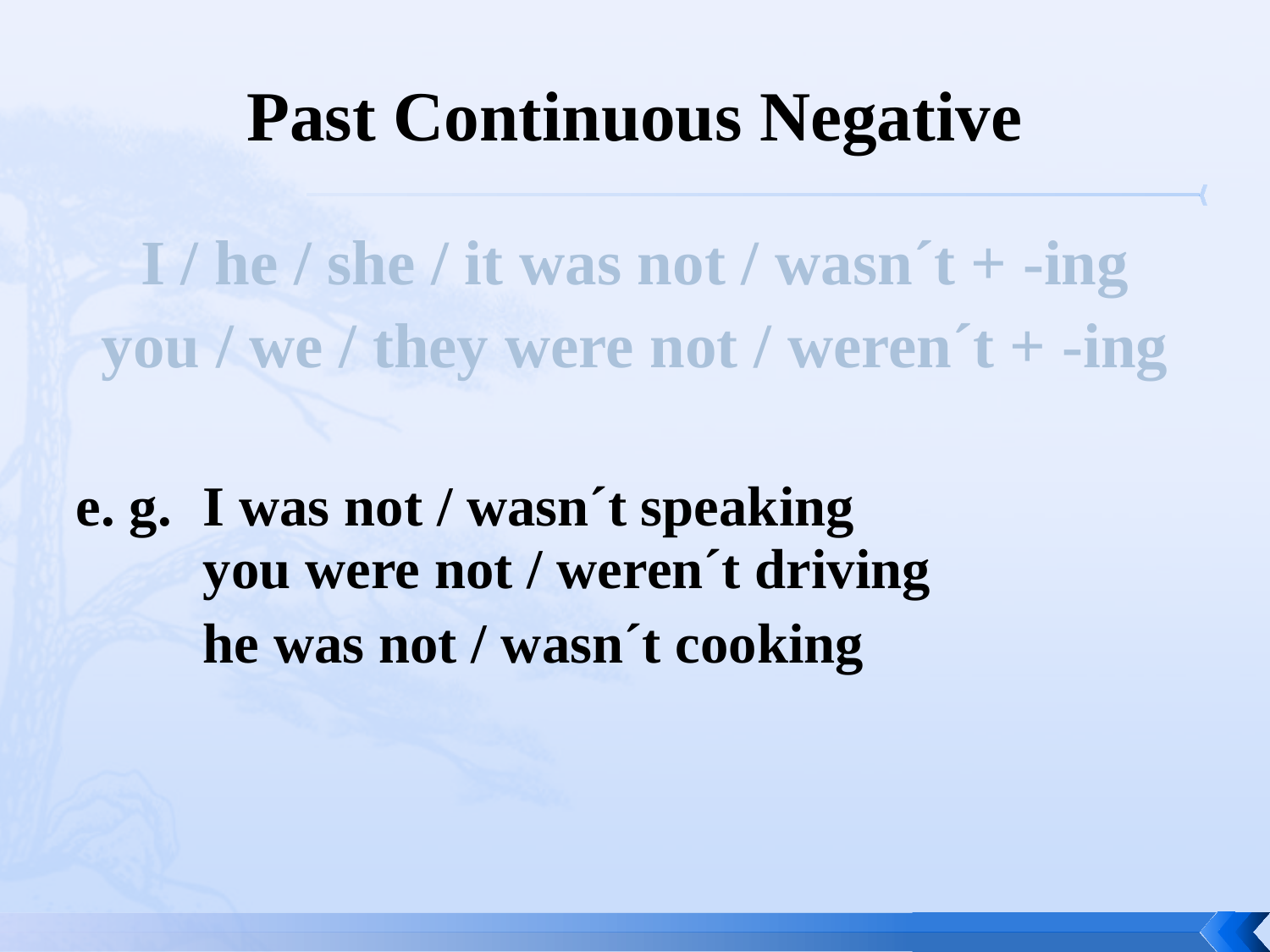

# Past Continuous Negative
I / he / she / it was not / wasn´t + -ing
you / we / they were not / weren´t + -ing

e. g. 	I was not / wasn´t speaking
	you were not / weren´t driving
	he was not / wasn´t cooking